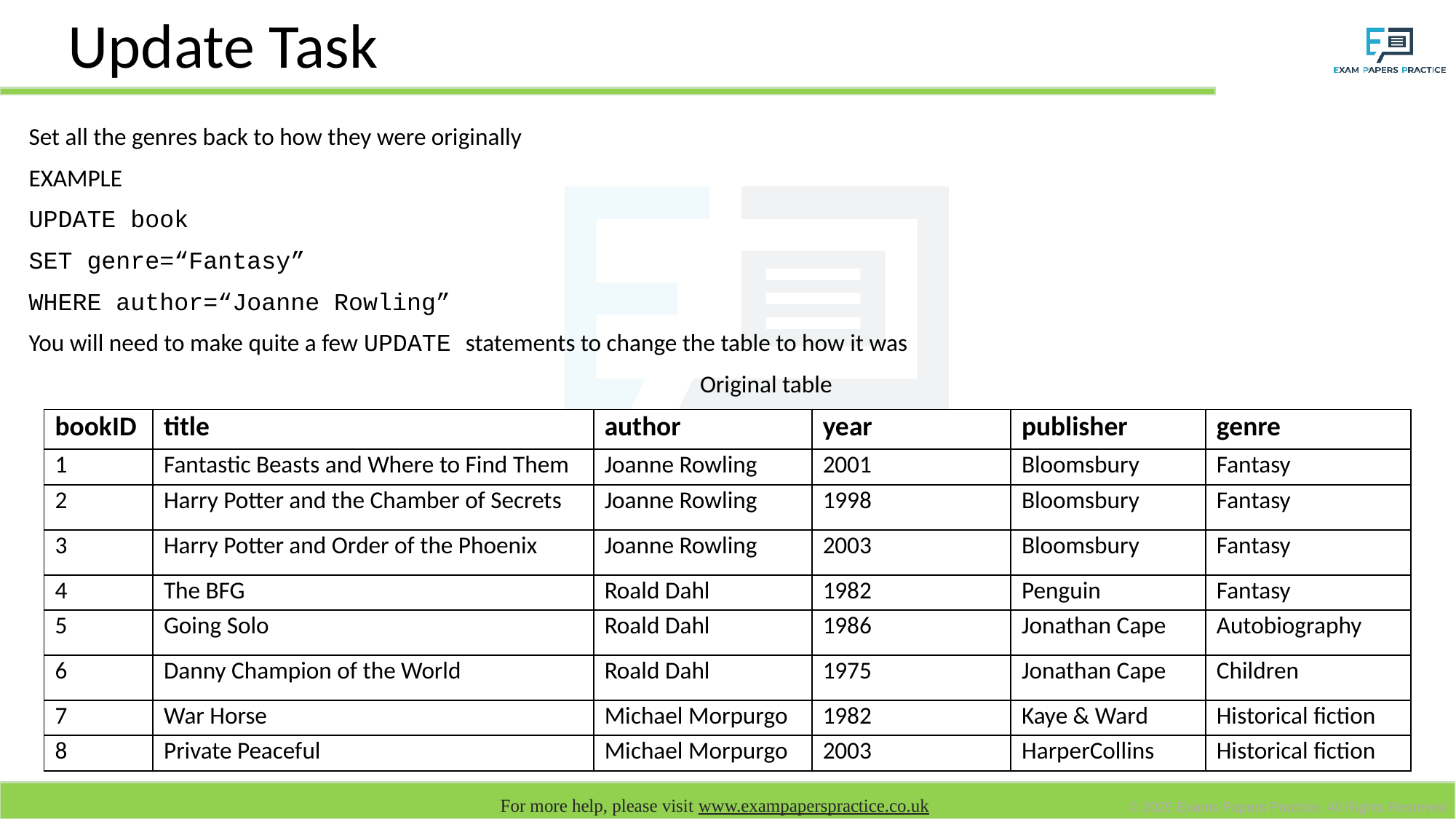

# Update Task
Set all the genres back to how they were originally
EXAMPLE
UPDATE book
SET genre=“Fantasy”
WHERE author=“Joanne Rowling”
You will need to make quite a few UPDATE statements to change the table to how it was
                                                                                                                           Original table
| bookID | title | author | year | publisher | genre |
| --- | --- | --- | --- | --- | --- |
| 1 | Fantastic Beasts and Where to Find Them | Joanne Rowling | 2001 | Bloomsbury | Fantasy |
| 2 | Harry Potter and the Chamber of Secrets | Joanne Rowling | 1998 | Bloomsbury | Fantasy |
| 3 | Harry Potter and Order of the Phoenix | Joanne Rowling | 2003 | Bloomsbury | Fantasy |
| 4 | The BFG | Roald Dahl | 1982 | Penguin | Fantasy |
| 5 | Going Solo | Roald Dahl | 1986 | Jonathan Cape | Autobiography |
| 6 | Danny Champion of the World | Roald Dahl | 1975 | Jonathan Cape | Children |
| 7 | War Horse | Michael Morpurgo | 1982 | Kaye & Ward | Historical fiction |
| 8 | Private Peaceful | Michael Morpurgo | 2003 | HarperCollins | Historical fiction |